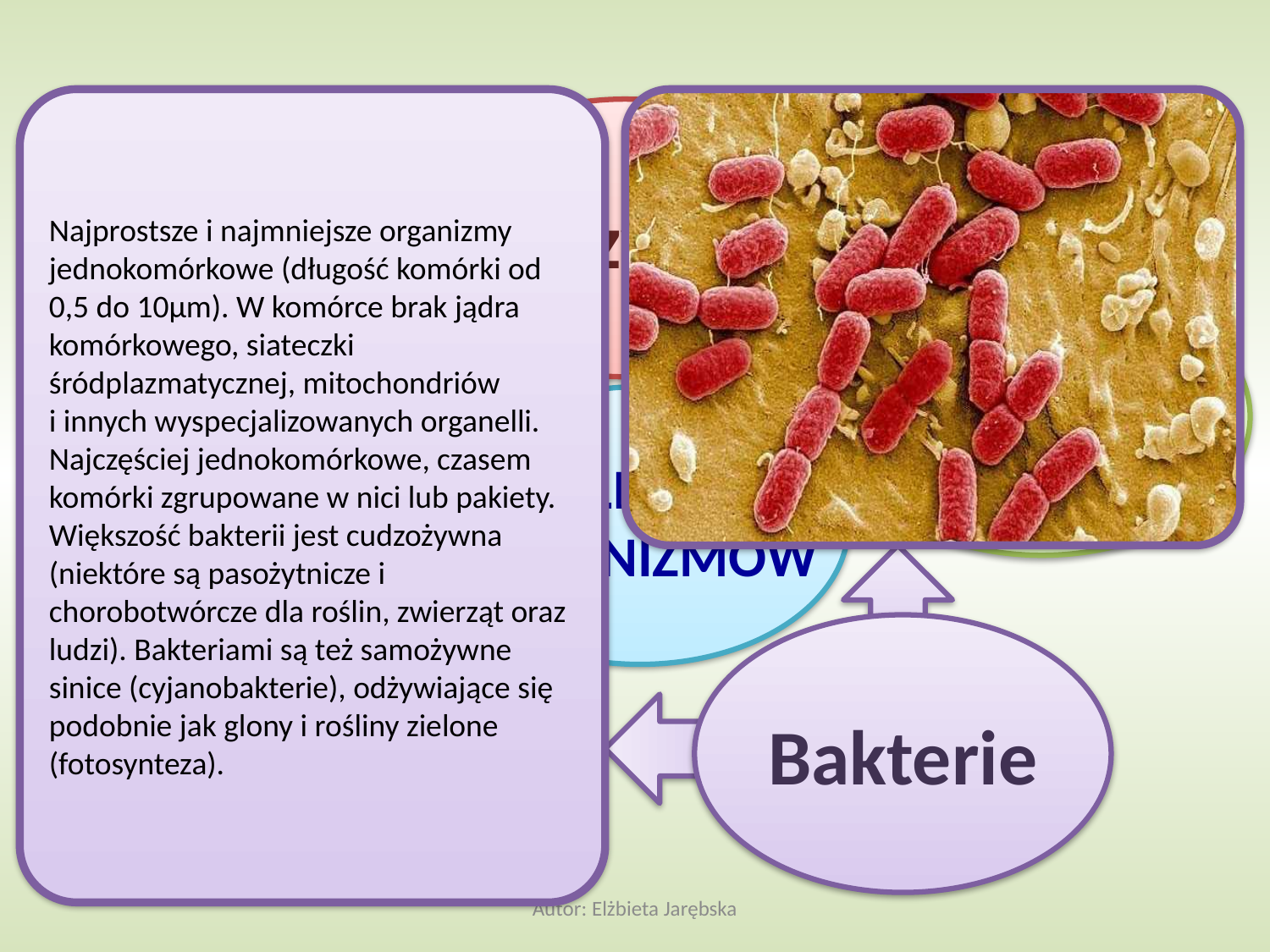

Najprostsze i najmniejsze organizmy jednokomórkowe (długość komórki od 0,5 do 10μm). W komórce brak jądra komórkowego, siateczki śródplazmatycznej, mitochondriów
i innych wyspecjalizowanych organelli. Najczęściej jednokomórkowe, czasem komórki zgrupowane w nici lub pakiety. Większość bakterii jest cudzożywna (niektóre są pasożytnicze i chorobotwórcze dla roślin, zwierząt oraz ludzi). Bakteriami są też samożywne sinice (cyjanobakterie), odżywiające się podobnie jak glony i rośliny zielone (fotosynteza).

Grzyby
Rośliny

Zwierzęta

KRÓLESTWA
ORGANIZMÓW

Protisty
Bakterie

Autor: Elżbieta Jarębska